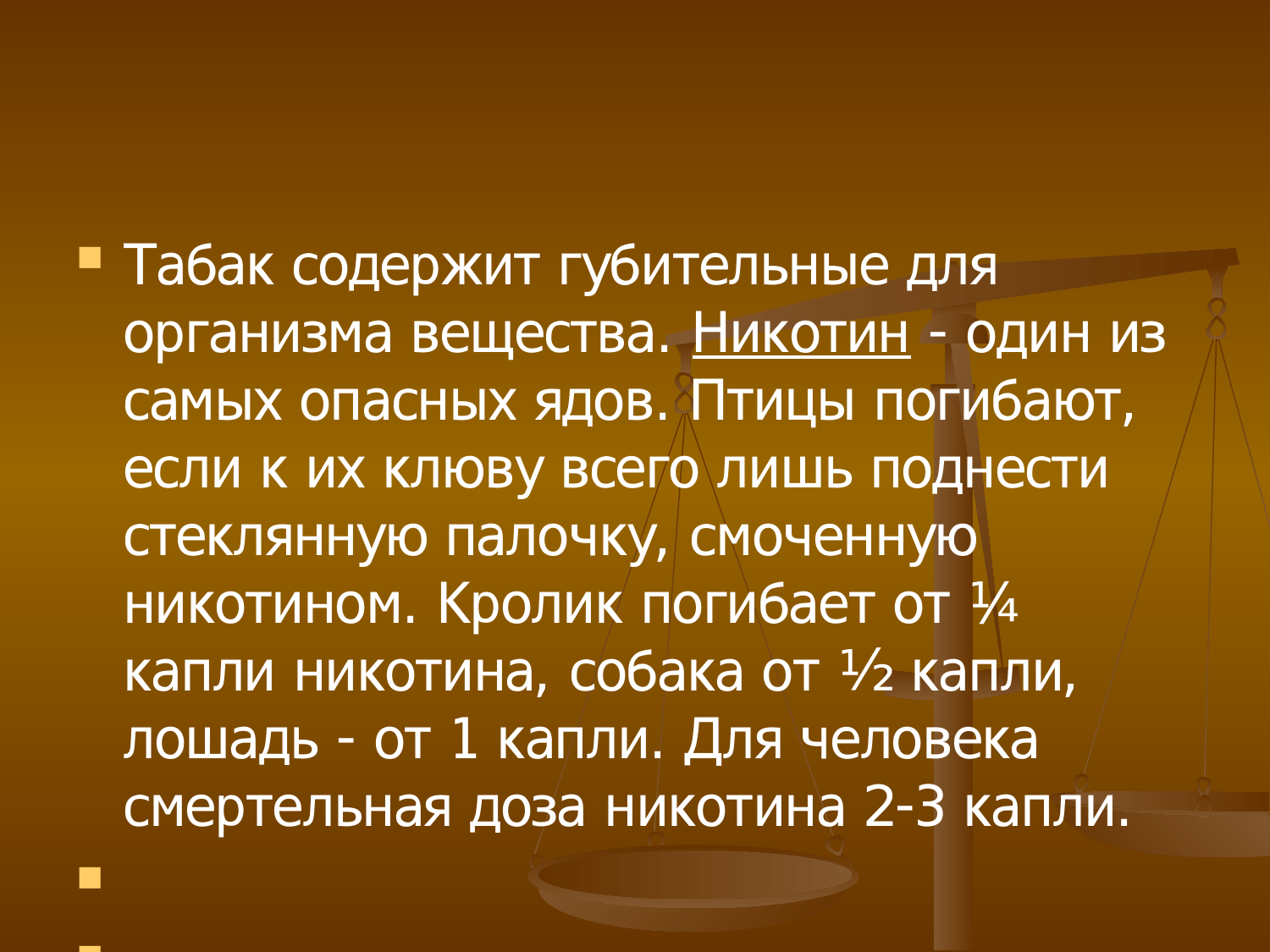

#
Табак содержит губительные для организма вещества. Никотин - один из самых опасных ядов. Птицы погибают, если к их клюву всего лишь поднести стеклянную палочку, смоченную никотином. Кролик погибает от ¼ капли никотина, собака от ½ капли, лошадь - от 1 капли. Для человека смертельная доза никотина 2-3 капли.